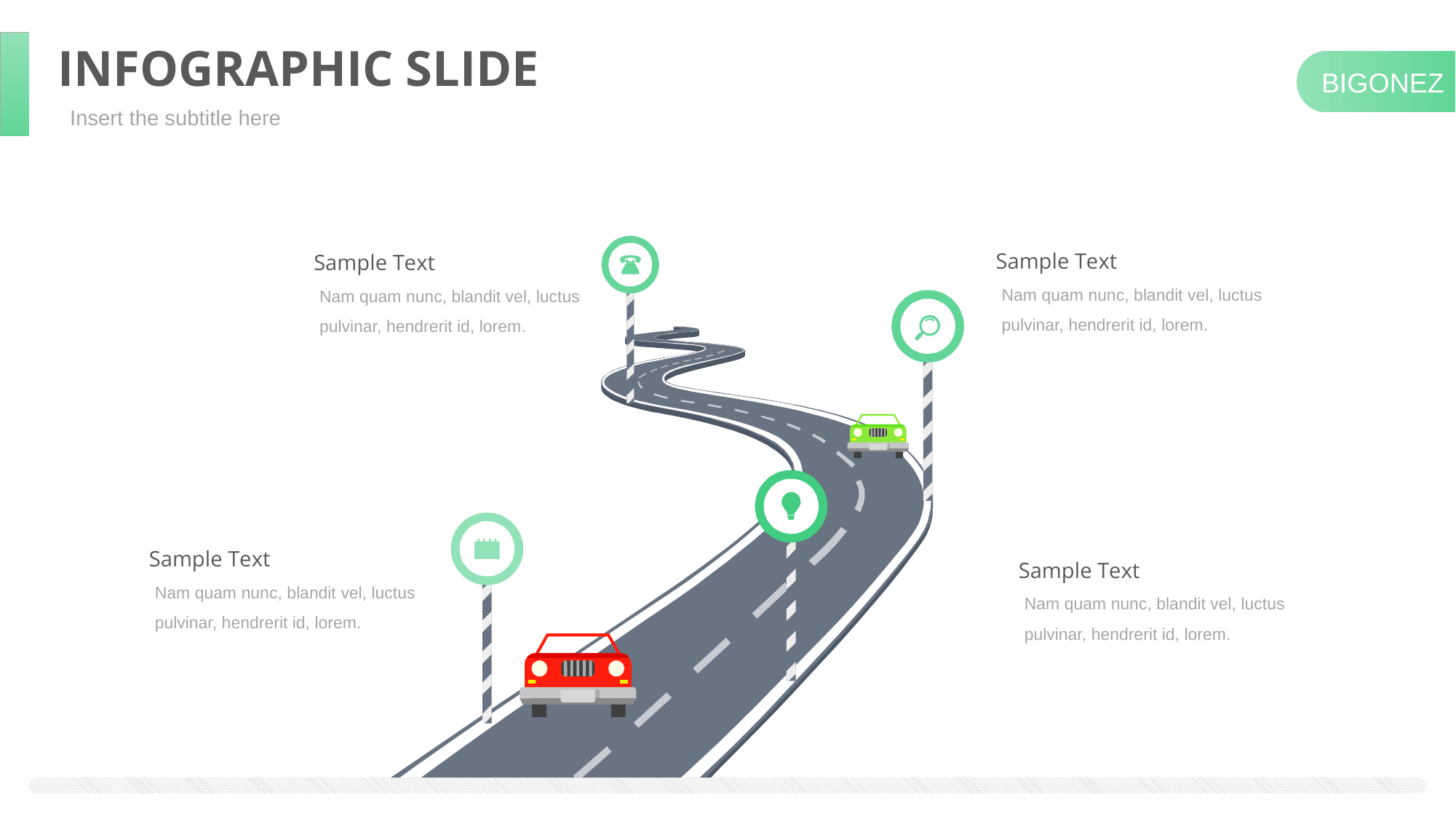

INFOGRAPHIC SLIDE
BIGONEZ
Insert the subtitle here

Sample Text
Sample Text

Nam quam nunc, blandit vel, luctus pulvinar, hendrerit id, lorem.
Nam quam nunc, blandit vel, luctus pulvinar, hendrerit id, lorem.

Sample Text

Sample Text
Nam quam nunc, blandit vel, luctus pulvinar, hendrerit id, lorem.
Nam quam nunc, blandit vel, luctus pulvinar, hendrerit id, lorem.